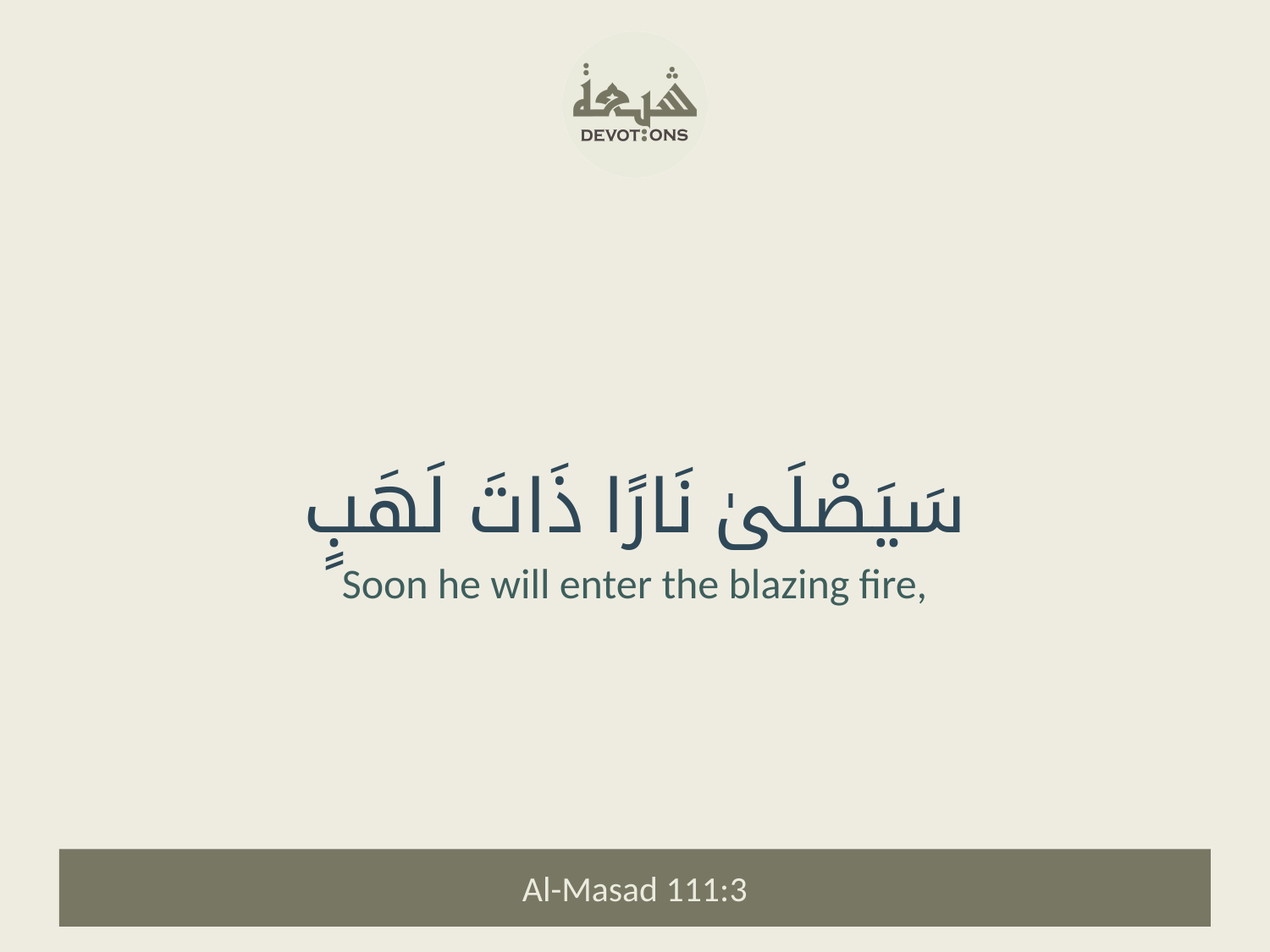

سَيَصْلَىٰ نَارًا ذَاتَ لَهَبٍ
Soon he will enter the blazing fire,
Al-Masad 111:3